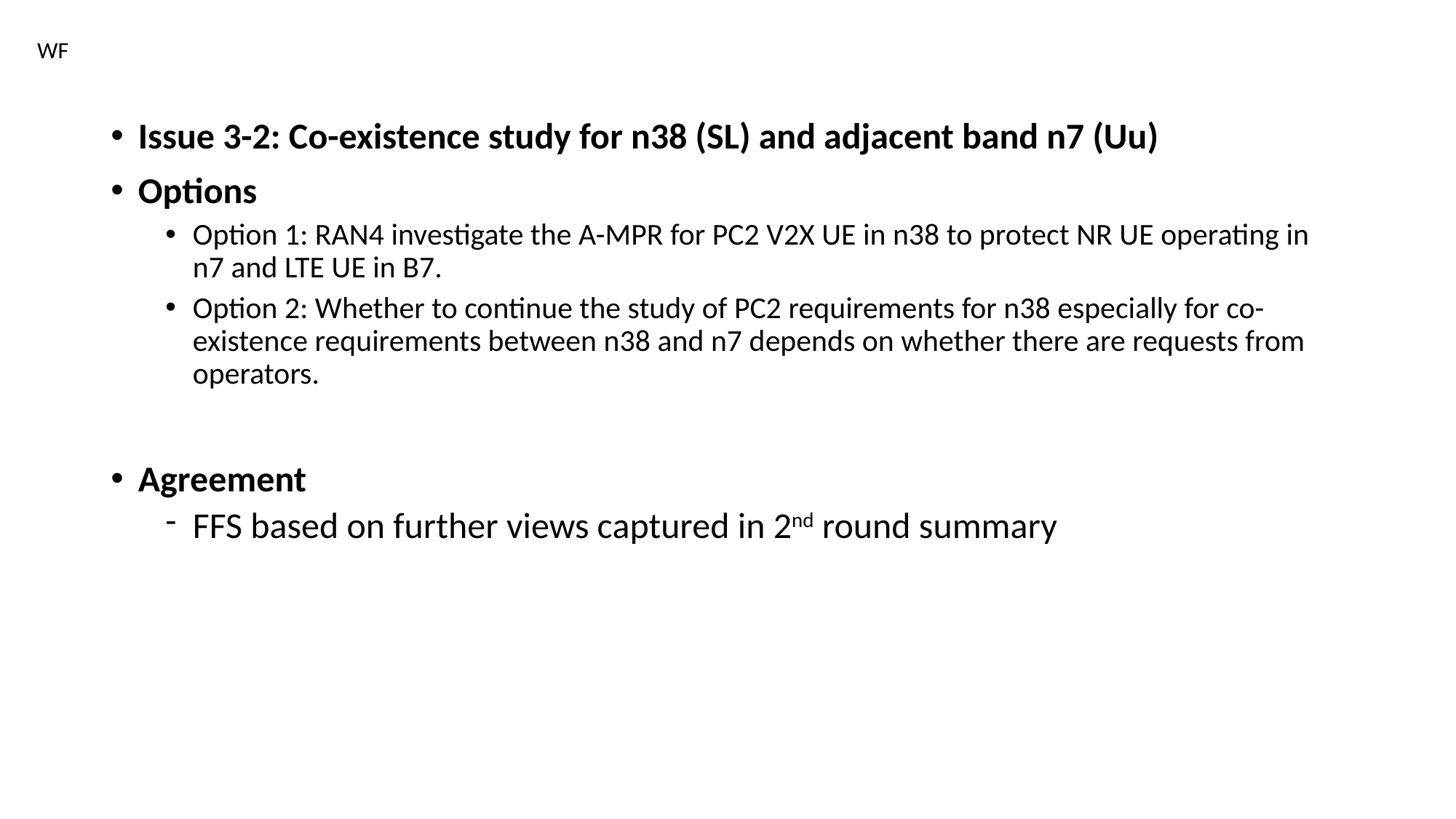

# WF
Issue 3-2: Co-existence study for n38 (SL) and adjacent band n7 (Uu)
Options
Option 1: RAN4 investigate the A-MPR for PC2 V2X UE in n38 to protect NR UE operating in n7 and LTE UE in B7.
Option 2: Whether to continue the study of PC2 requirements for n38 especially for co-existence requirements between n38 and n7 depends on whether there are requests from operators.

Agreement
FFS based on further views captured in 2nd round summary